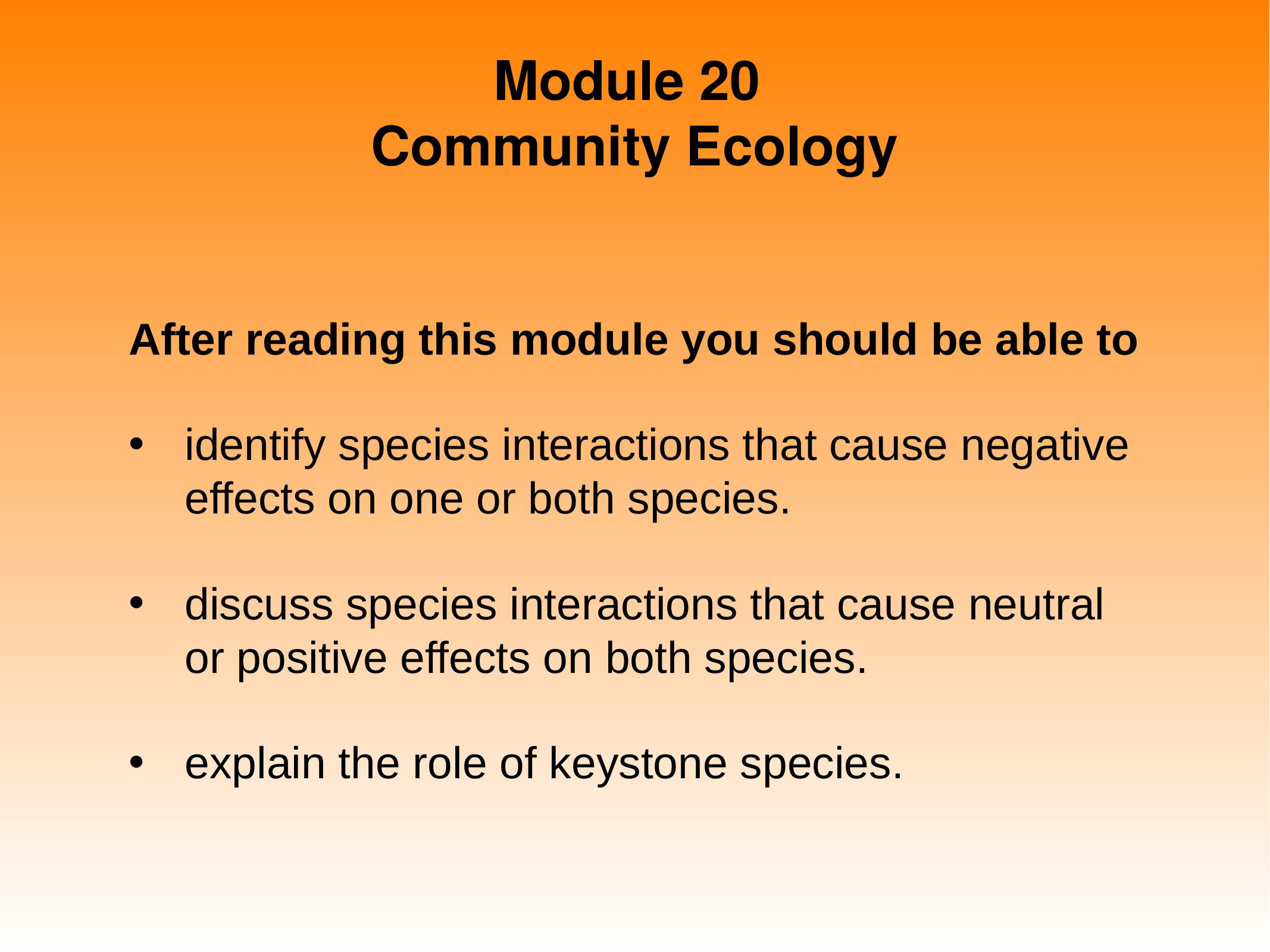

# Module 20 Community Ecology
After reading this module you should be able to
identify species interactions that cause negative effects on one or both species.
discuss species interactions that cause neutral or positive effects on both species.
explain the role of keystone species.